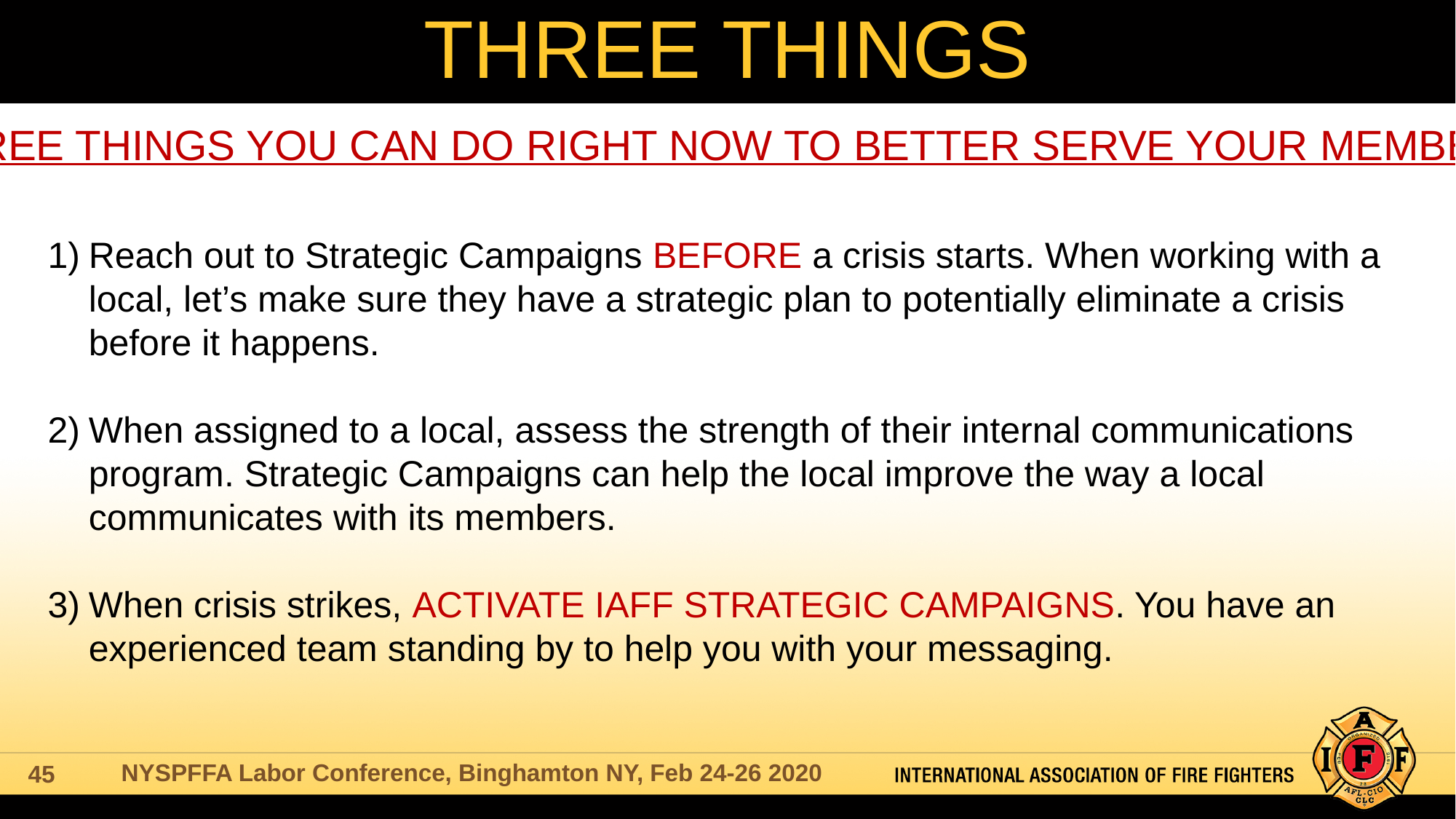

# THREE THINGS
THREE THINGS YOU CAN DO RIGHT NOW TO BETTER SERVE YOUR MEMBERS
Reach out to Strategic Campaigns BEFORE a crisis starts. When working with a local, let’s make sure they have a strategic plan to potentially eliminate a crisis before it happens.

When assigned to a local, assess the strength of their internal communications program. Strategic Campaigns can help the local improve the way a local communicates with its members.

When crisis strikes, ACTIVATE IAFF STRATEGIC CAMPAIGNS. You have an experienced team standing by to help you with your messaging.

NYSPFFA Labor Conference, Binghamton NY, Feb 24-26 2020